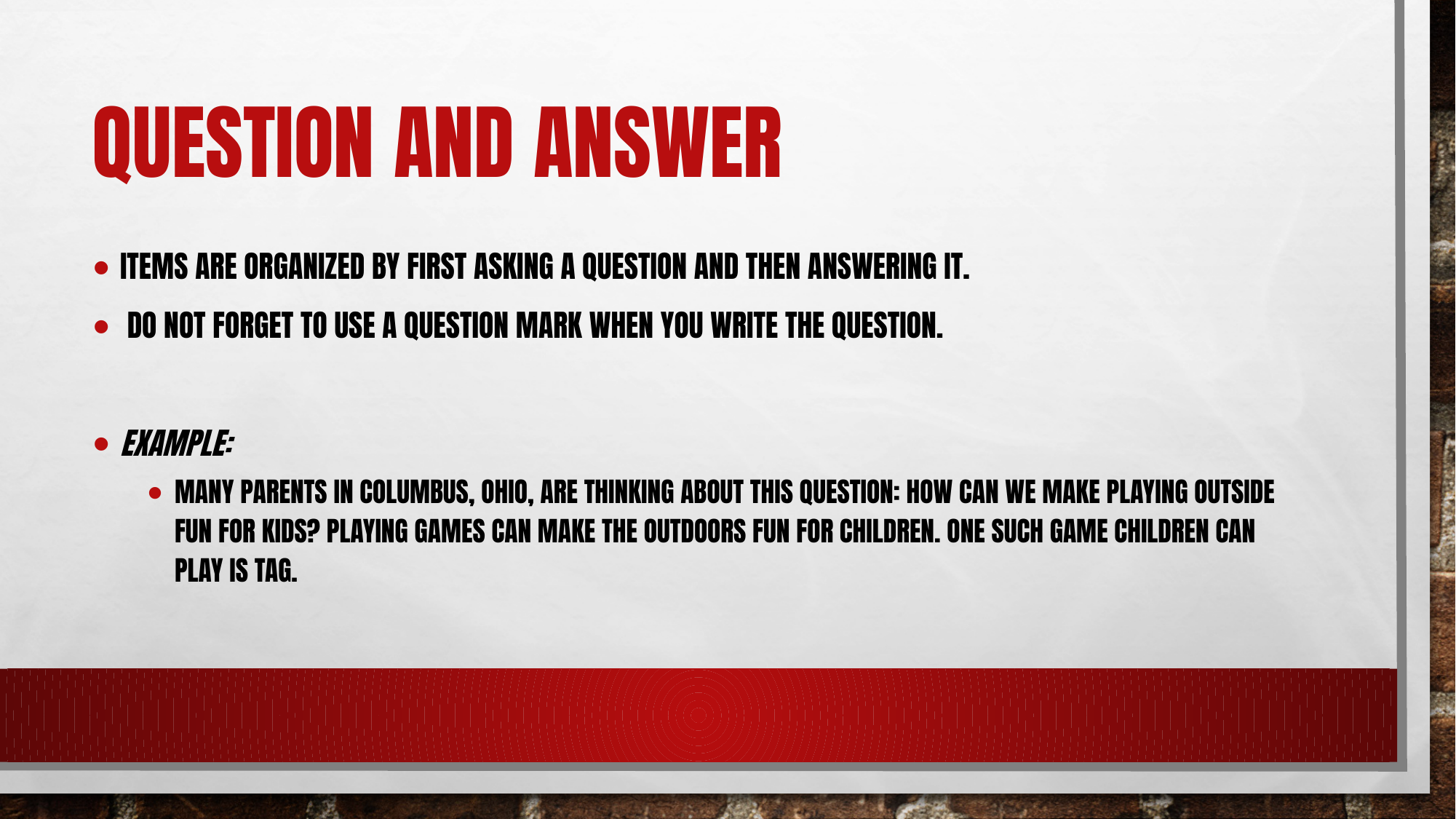

# Question and answer
Items are organized by first asking a question and then answering it.
 Do not forget to use a question mark when you write the question.

example:
Many parents in Columbus, Ohio, are thinking about this question: How can we make playing outside fun for kids? Playing games can make the outdoors fun for children. One such game children can play is tag.